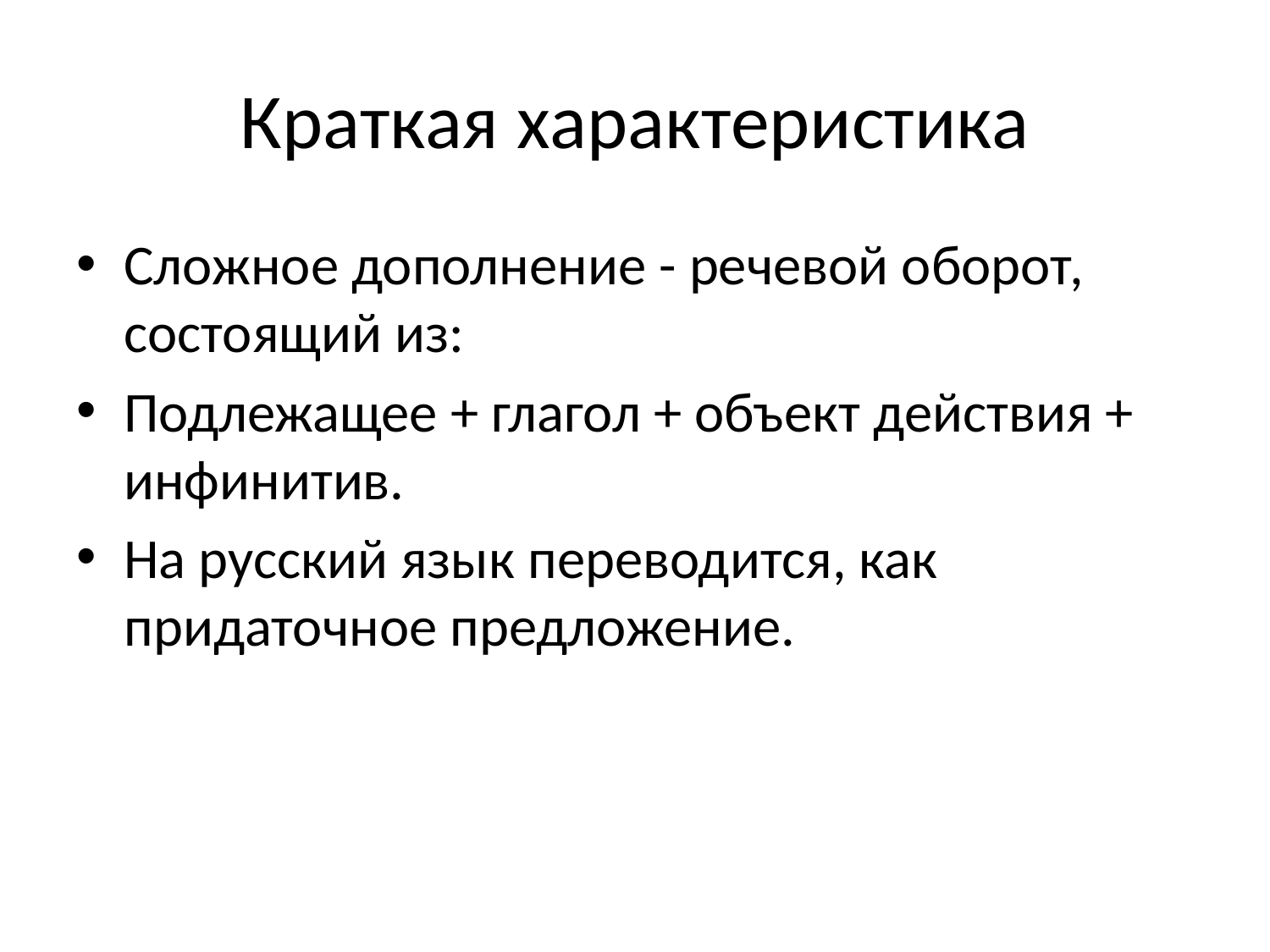

# Краткая характеристика
Сложное дополнение - речевой оборот, состоящий из:
Подлежащее + глагол + объект действия + инфинитив.
На русский язык переводится, как придаточное предложение.